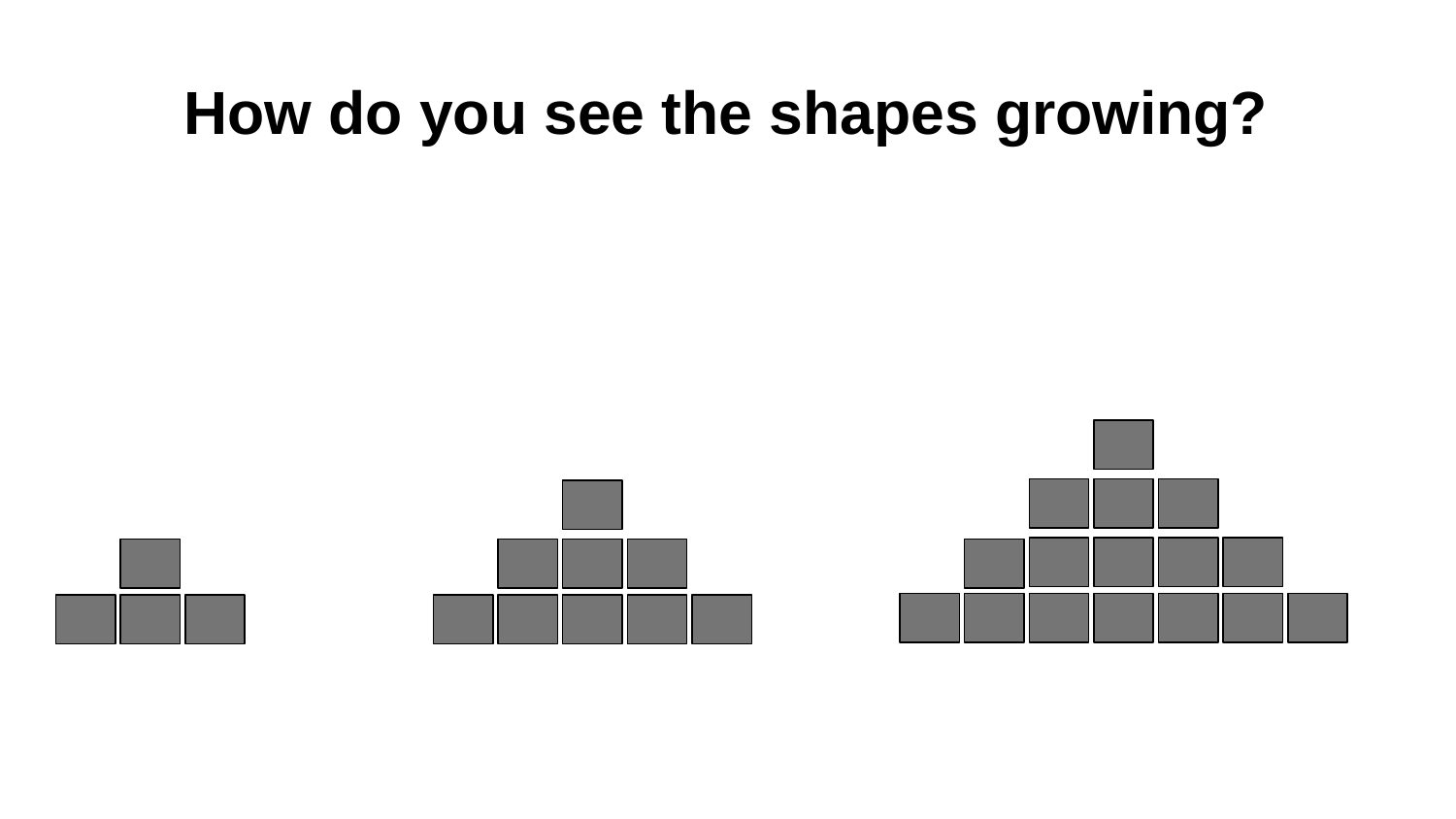

How do you see the shapes growing?